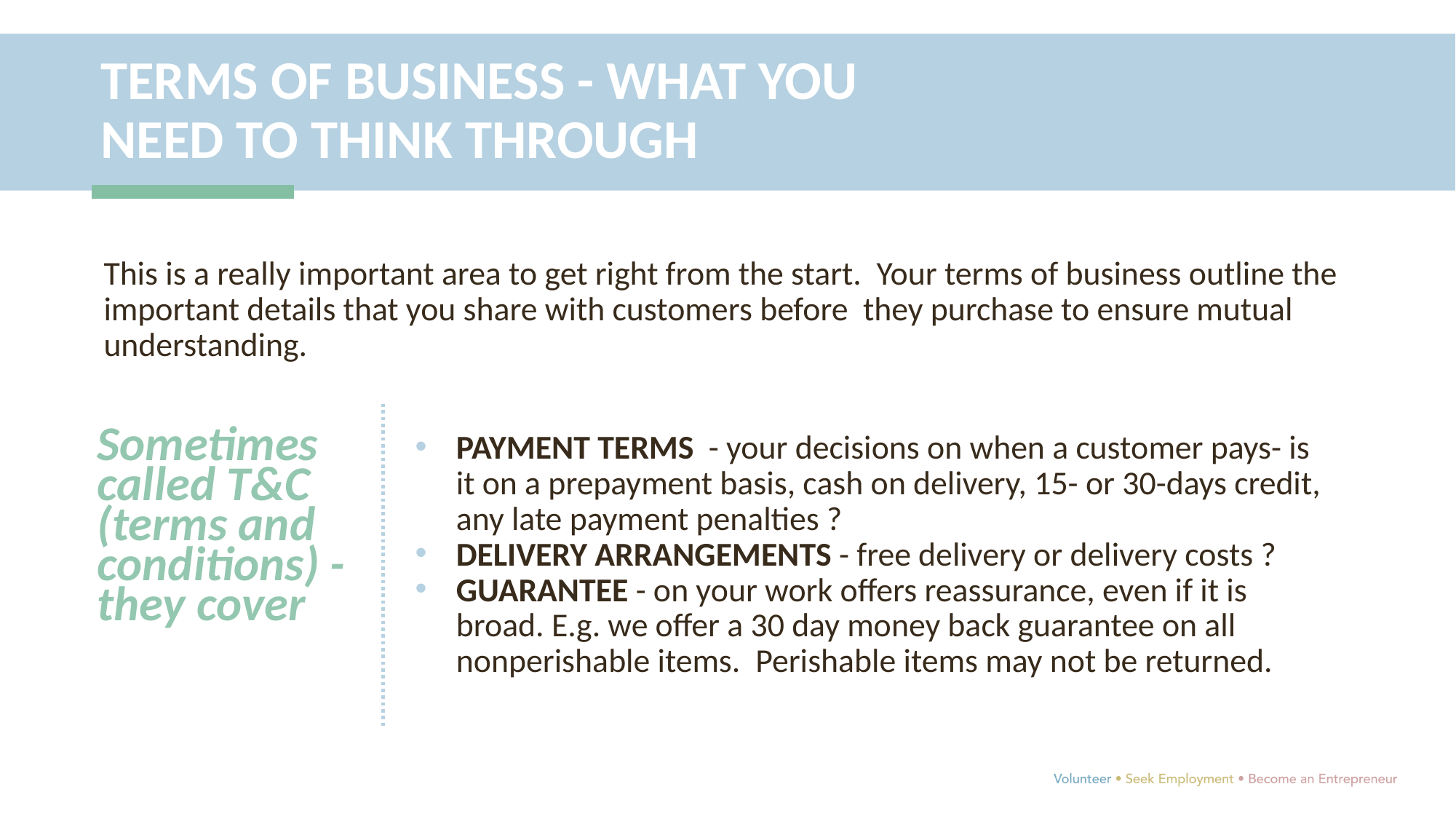

TERMS OF BUSINESS - WHAT YOU NEED TO THINK THROUGH
This is a really important area to get right from the start.  Your terms of business outline the important details that you share with customers before  they purchase to ensure mutual understanding.

Sometimes called T&C (terms and conditions) -  they cover

PAYMENT TERMS  - your decisions on when a customer pays- is it on a prepayment basis, cash on delivery, 15- or 30-days credit, any late payment penalties ?
DELIVERY ARRANGEMENTS - free delivery or delivery costs ?
GUARANTEE - on your work offers reassurance, even if it is broad. E.g. we offer a 30 day money back guarantee on all nonperishable items.  Perishable items may not be returned.